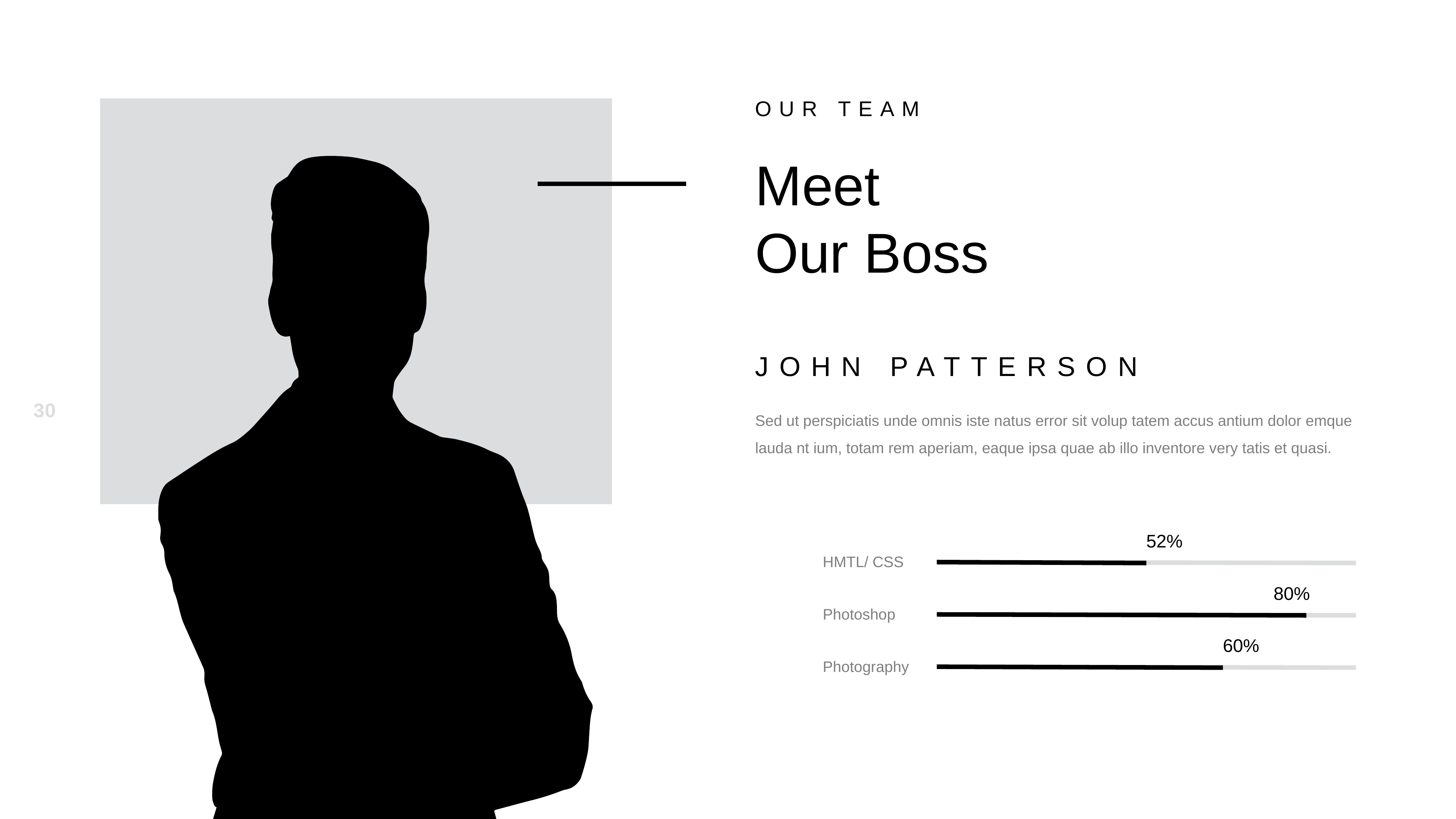

Our team

Meet
Our Boss

John Patterson
Sed ut perspiciatis unde omnis iste natus error sit volup tatem accus antium dolor emque lauda nt ium, totam rem aperiam, eaque ipsa quae ab illo inventore very tatis et quasi.
52%
HMTL/ CSS
80%
Photoshop
60%
Photography